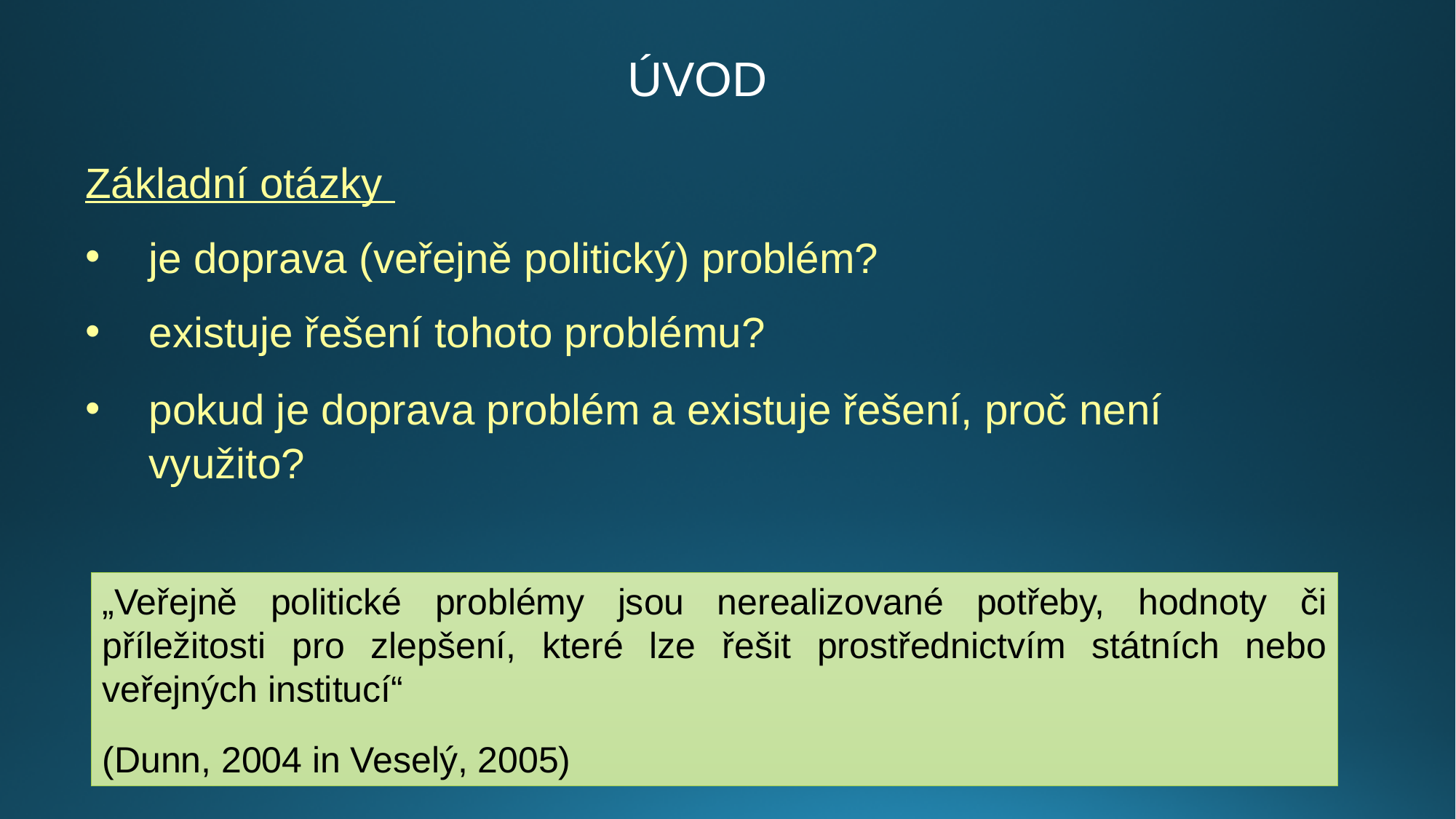

# ÚVOD

Základní otázky
je doprava (veřejně politický) problém?
existuje řešení tohoto problému?
pokud je doprava problém a existuje řešení, proč není využito?

„Veřejně politické problémy jsou nerealizované potřeby, hodnoty či příležitosti pro zlepšení, které lze řešit prostřednictvím státních nebo veřejných institucí“
(Dunn, 2004 in Veselý, 2005)